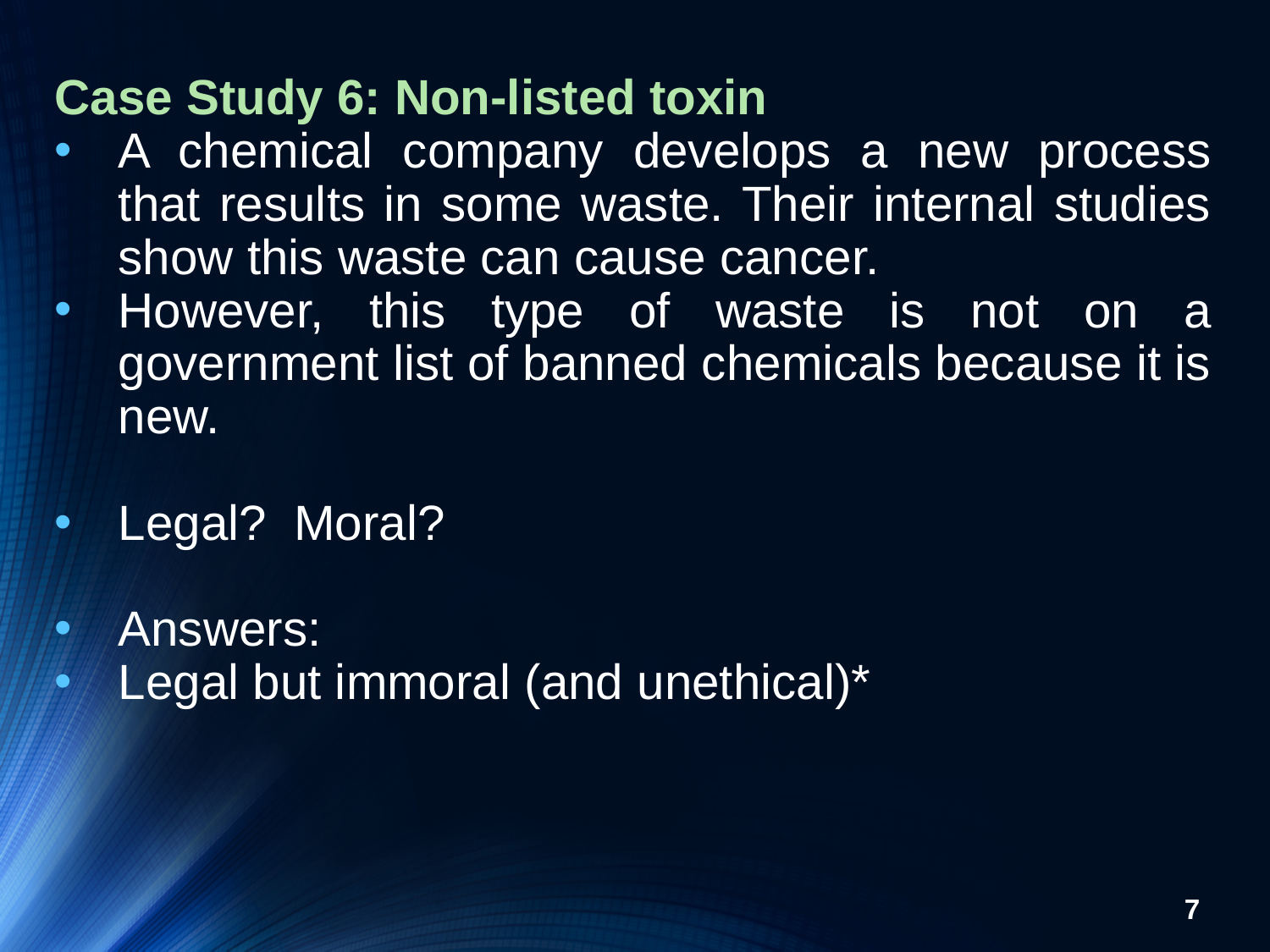

Case Study 6: Non-listed toxin
A chemical company develops a new process that results in some waste. Their internal studies show this waste can cause cancer.
However, this type of waste is not on a government list of banned chemicals because it is new.

Legal?  Moral?
Answers:
Legal but immoral (and unethical)*
7